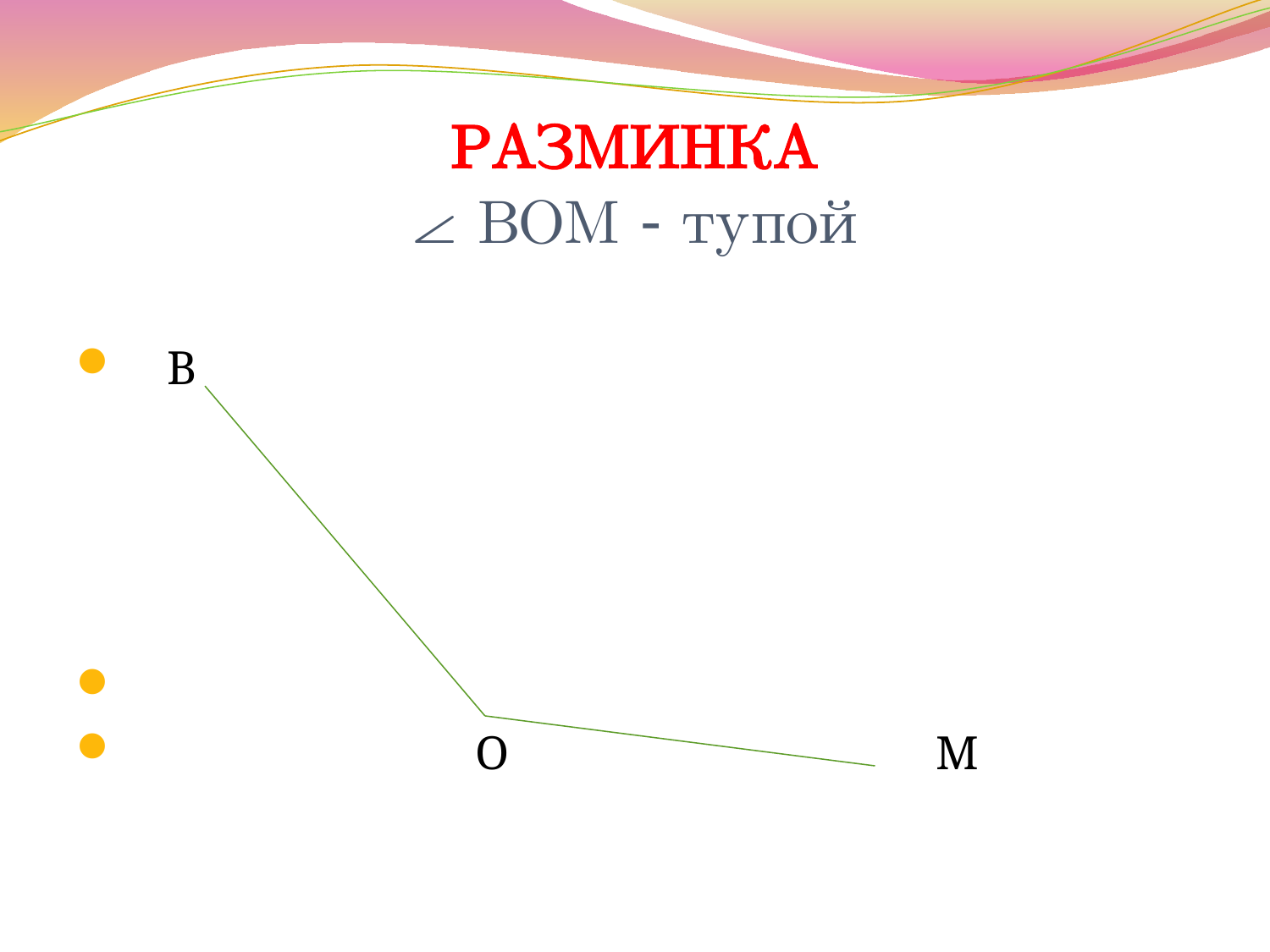

# РАЗМИНКА ⦟ ВОМ - тупой

    В

                              О                                    М